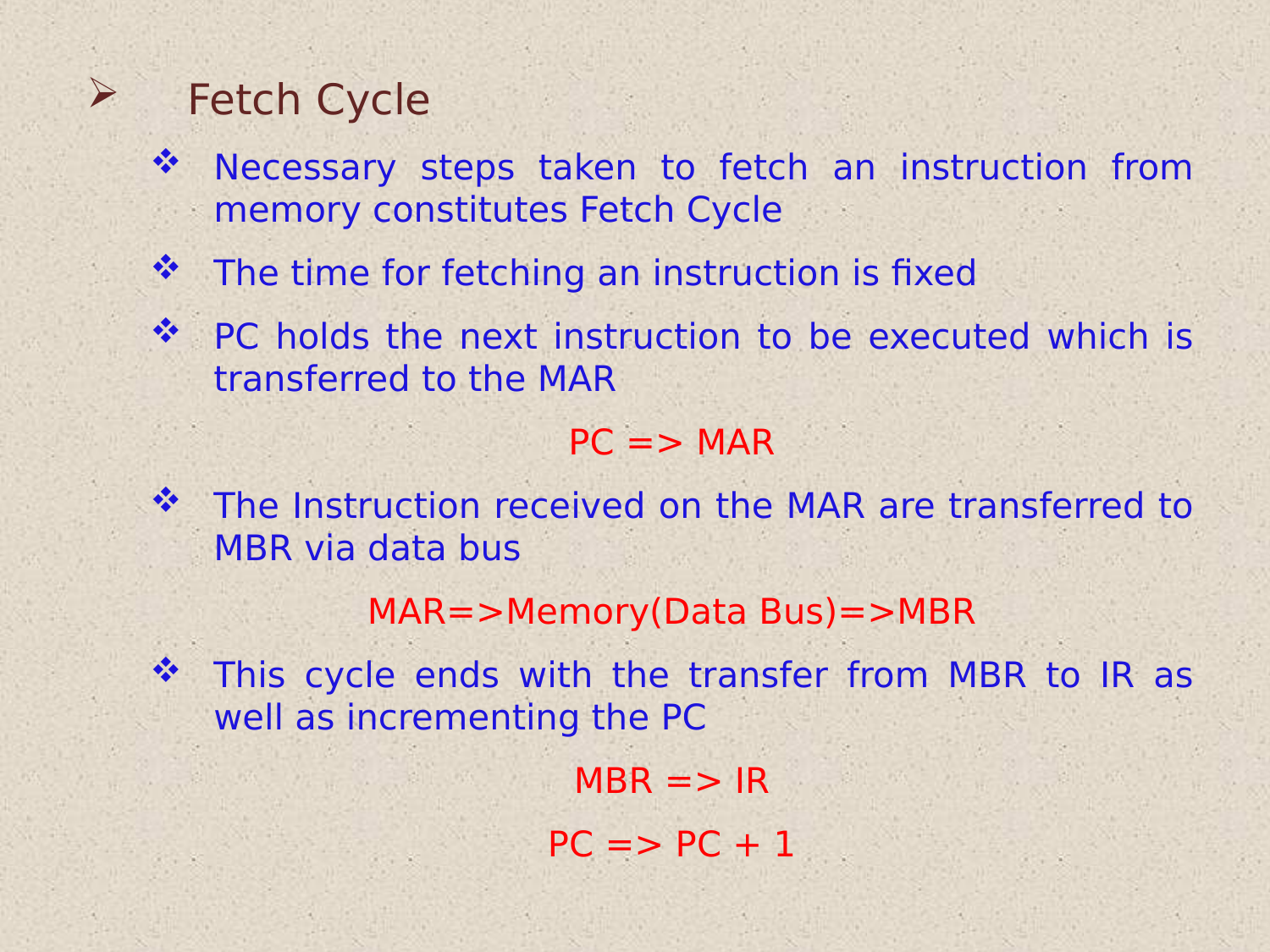

Fetch Cycle
Necessary steps taken to fetch an instruction from memory constitutes Fetch Cycle
The time for fetching an instruction is fixed
PC holds the next instruction to be executed which is transferred to the MAR
PC => MAR
The Instruction received on the MAR are transferred to MBR via data bus
MAR=>Memory(Data Bus)=>MBR
This cycle ends with the transfer from MBR to IR as well as incrementing the PC
MBR => IR
PC => PC + 1